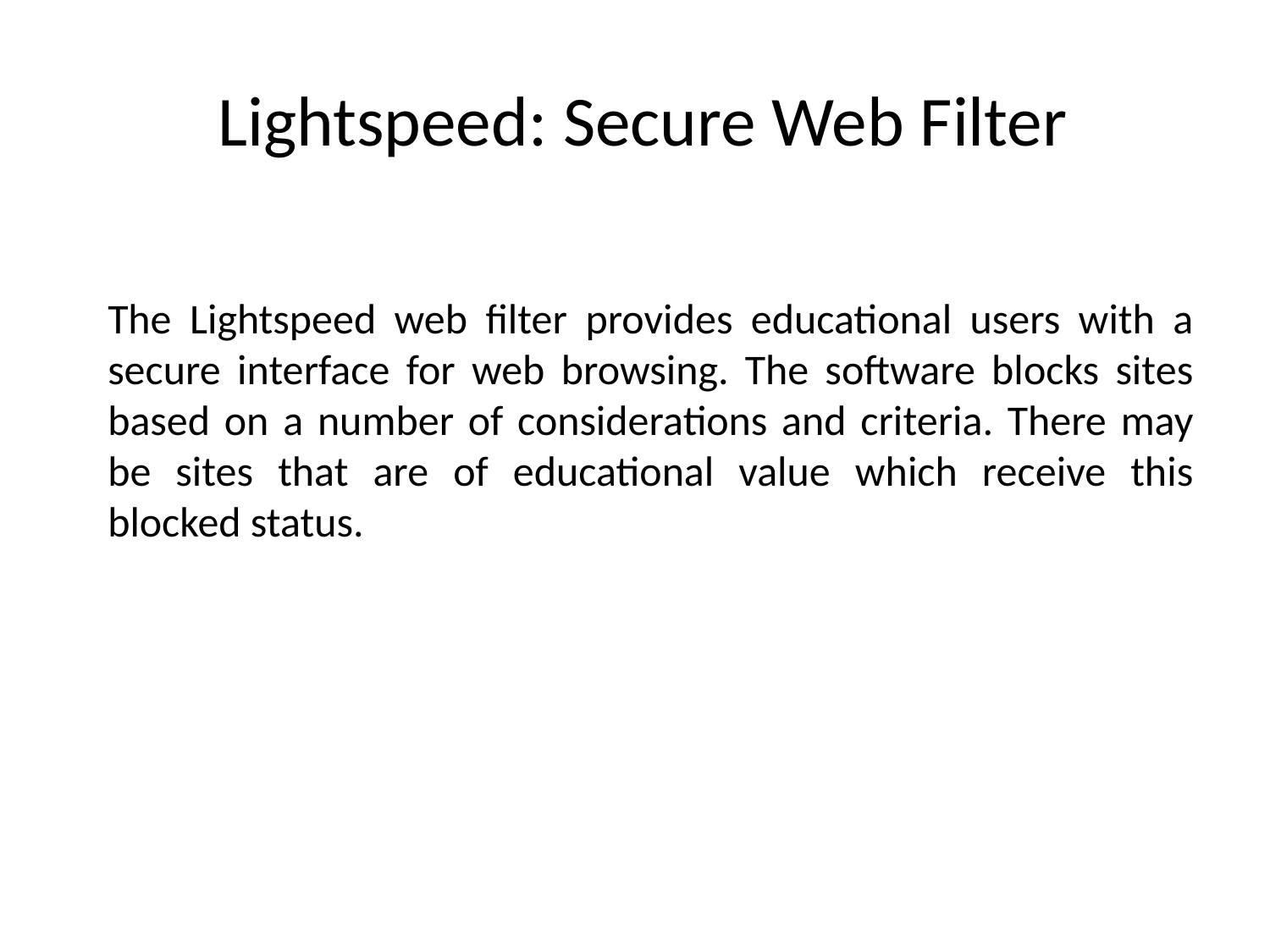

# Lightspeed: Secure Web Filter
The Lightspeed web filter provides educational users with a secure interface for web browsing. The software blocks sites based on a number of considerations and criteria. There may be sites that are of educational value which receive this blocked status.